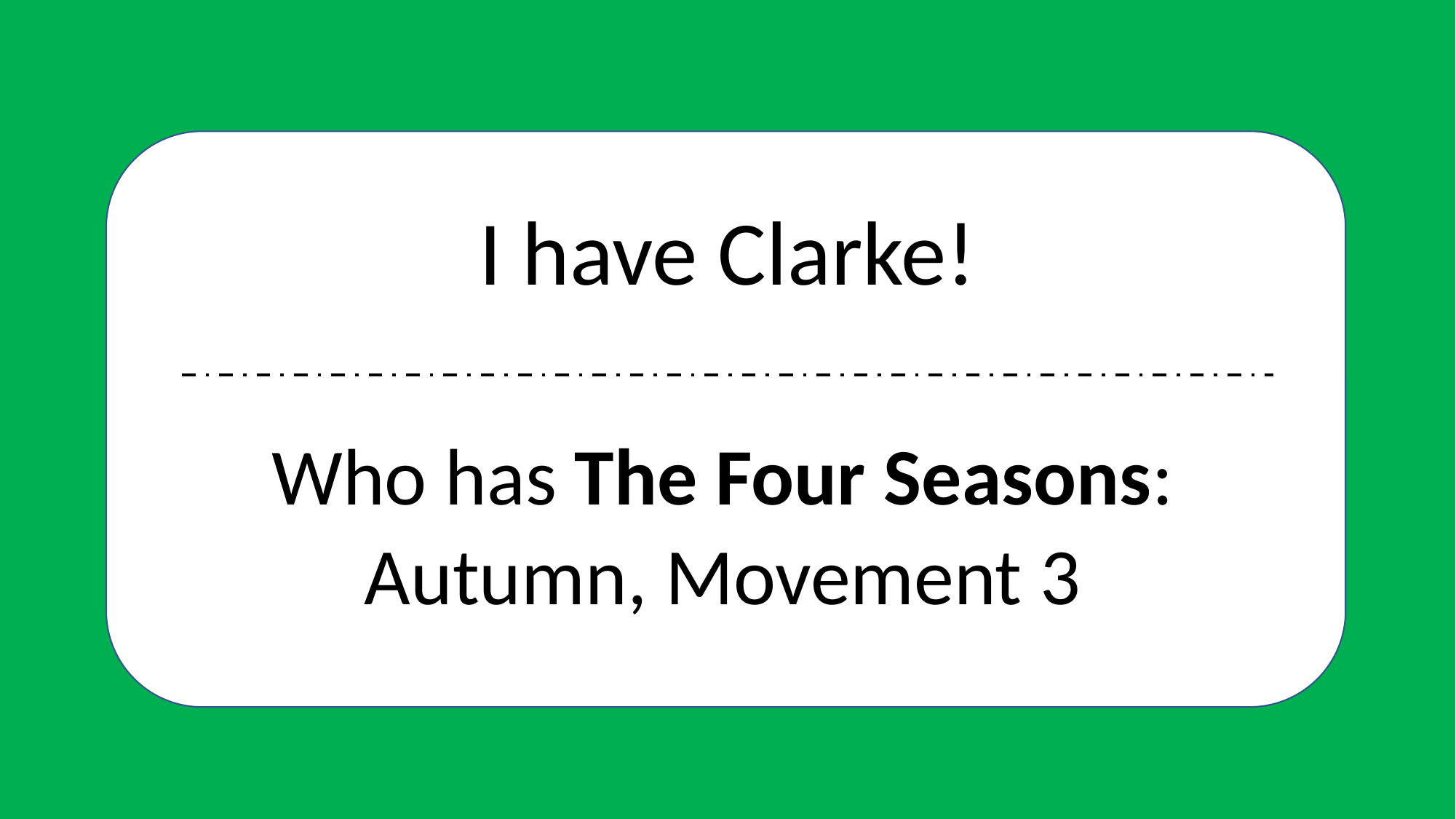

# I have Clarke!
Who has The Four Seasons:
Autumn, Movement 3